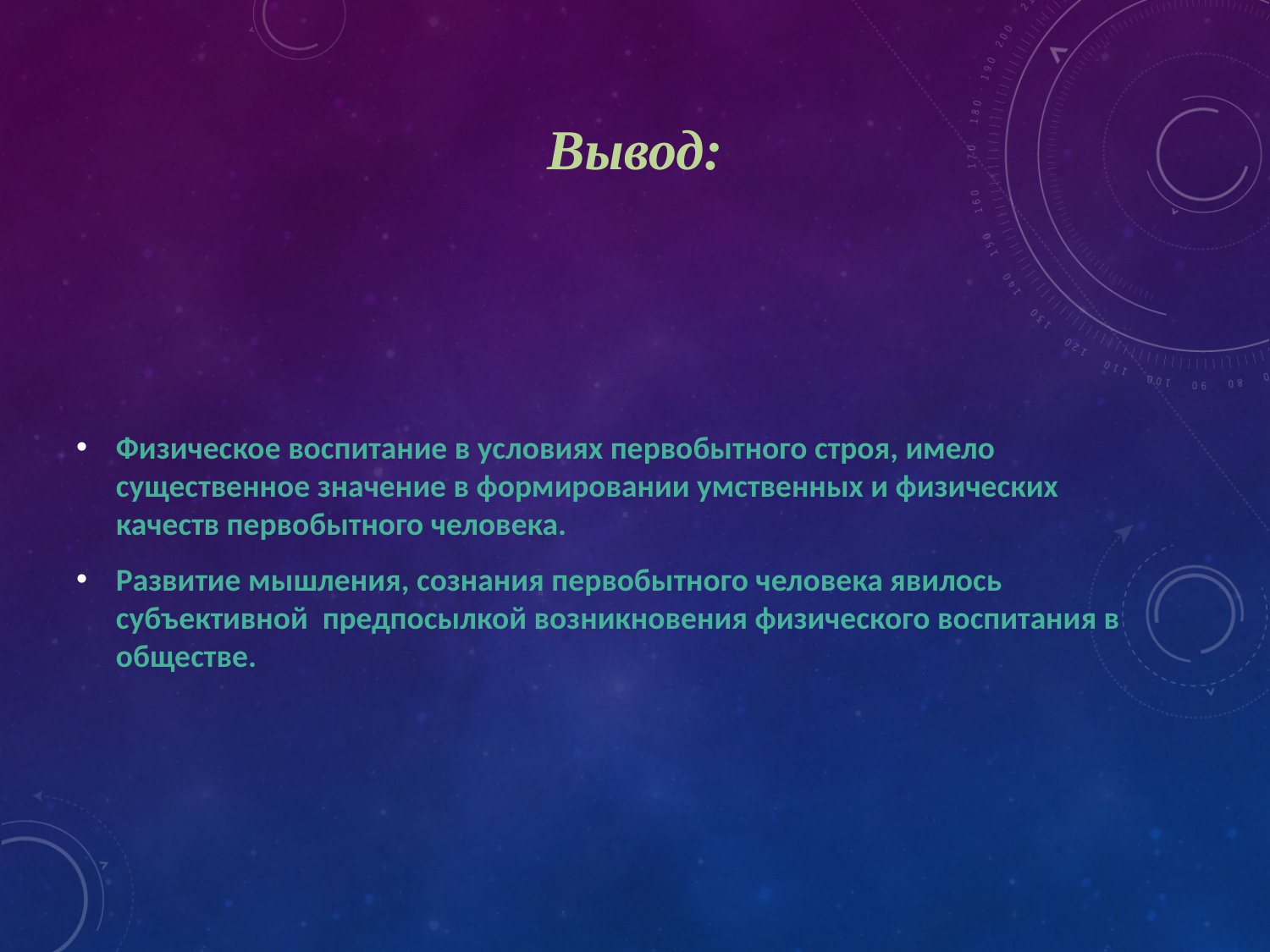

# Вывод:
Физическое воспитание в условиях первобытного строя, имело существенное значение в формировании умственных и физических качеств первобытного человека.
Развитие мышления, сознания первобытного человека явилось субъективной  предпосылкой возникновения физического воспитания в обществе.